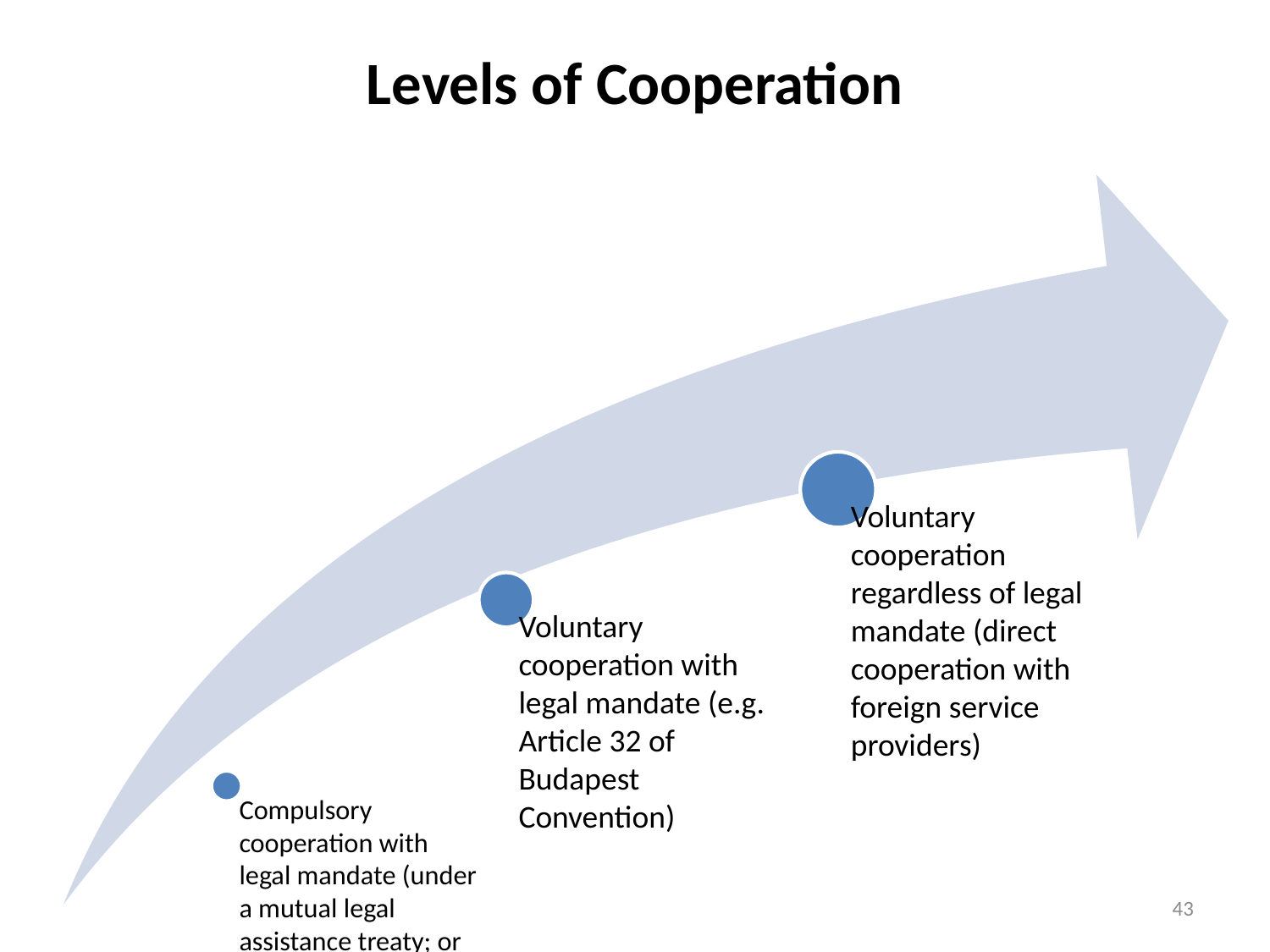

# Levels of Cooperation
Voluntary cooperation with legal mandate (e.g. Article 32 of Budapest Convention)
Voluntary cooperation regardless of legal mandate (direct cooperation with foreign service providers)
43